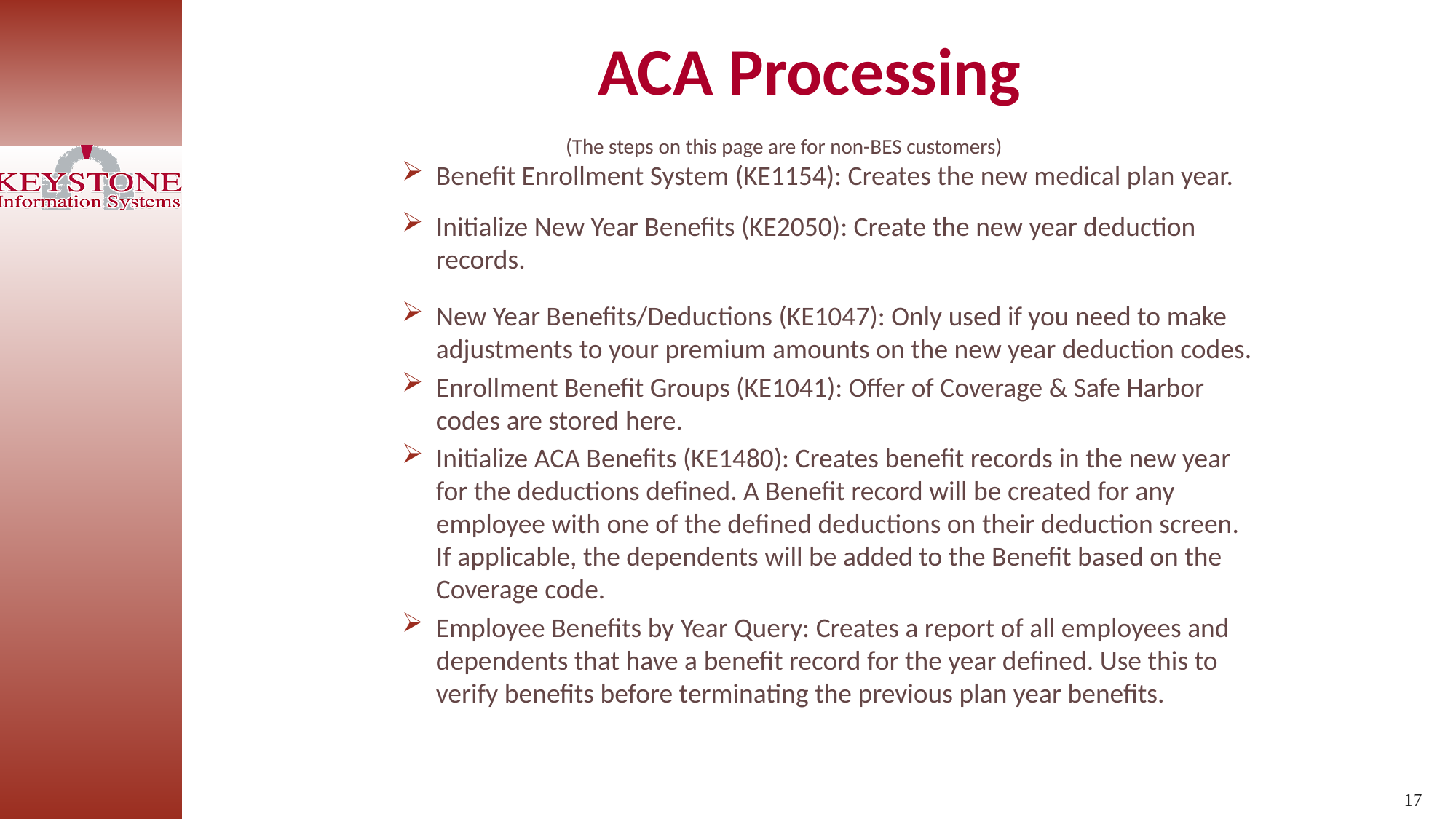

ACA Processing
		(The steps on this page are for non-BES customers)
Benefit Enrollment System (KE1154): Creates the new medical plan year.
Initialize New Year Benefits (KE2050): Create the new year deduction records.
New Year Benefits/Deductions (KE1047): Only used if you need to make adjustments to your premium amounts on the new year deduction codes.
Enrollment Benefit Groups (KE1041): Offer of Coverage & Safe Harbor codes are stored here.
Initialize ACA Benefits (KE1480): Creates benefit records in the new year for the deductions defined. A Benefit record will be created for any employee with one of the defined deductions on their deduction screen. If applicable, the dependents will be added to the Benefit based on the Coverage code.
Employee Benefits by Year Query: Creates a report of all employees and dependents that have a benefit record for the year defined. Use this to verify benefits before terminating the previous plan year benefits.
17